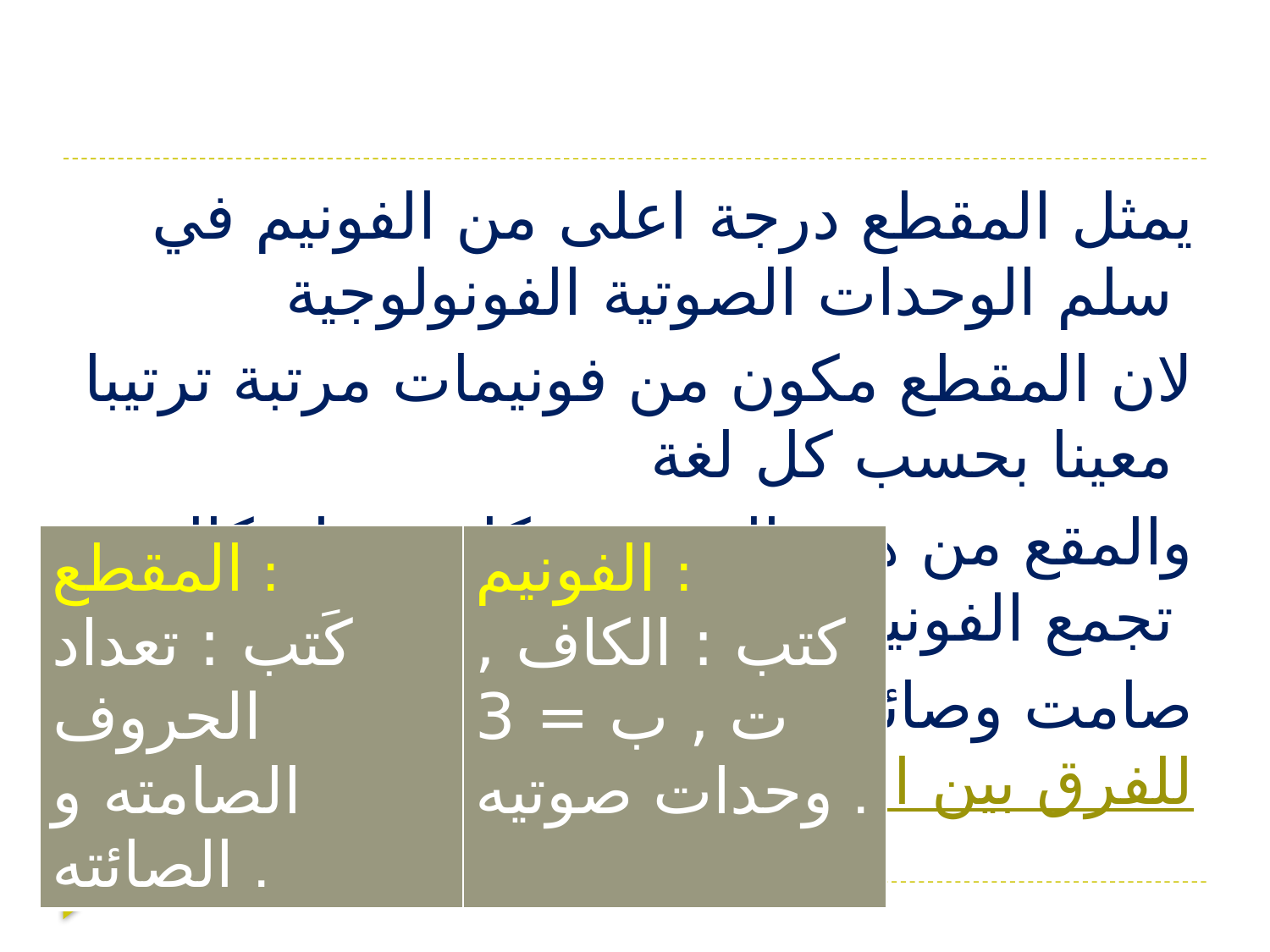

يمثل المقطع درجة اعلى من الفونيم في سلم الوحدات الصوتية الفونولوجية
لان المقطع مكون من فونيمات مرتبة ترتيبا معينا بحسب كل لغة
والمقع من هذه الوجهة شكل من اشكال تجمع الفونيمات وتوزَعها في الكلام بين
   صامت وصائت ) .. ( جدول توضيحي للفرق بين الفونيم و المقطع )

| المقطع : كَتب : تعداد الحروف الصامته و الصائته . | الفونيم : كتب : الكاف , ت , ب = 3 وحدات صوتيه . |
| --- | --- |